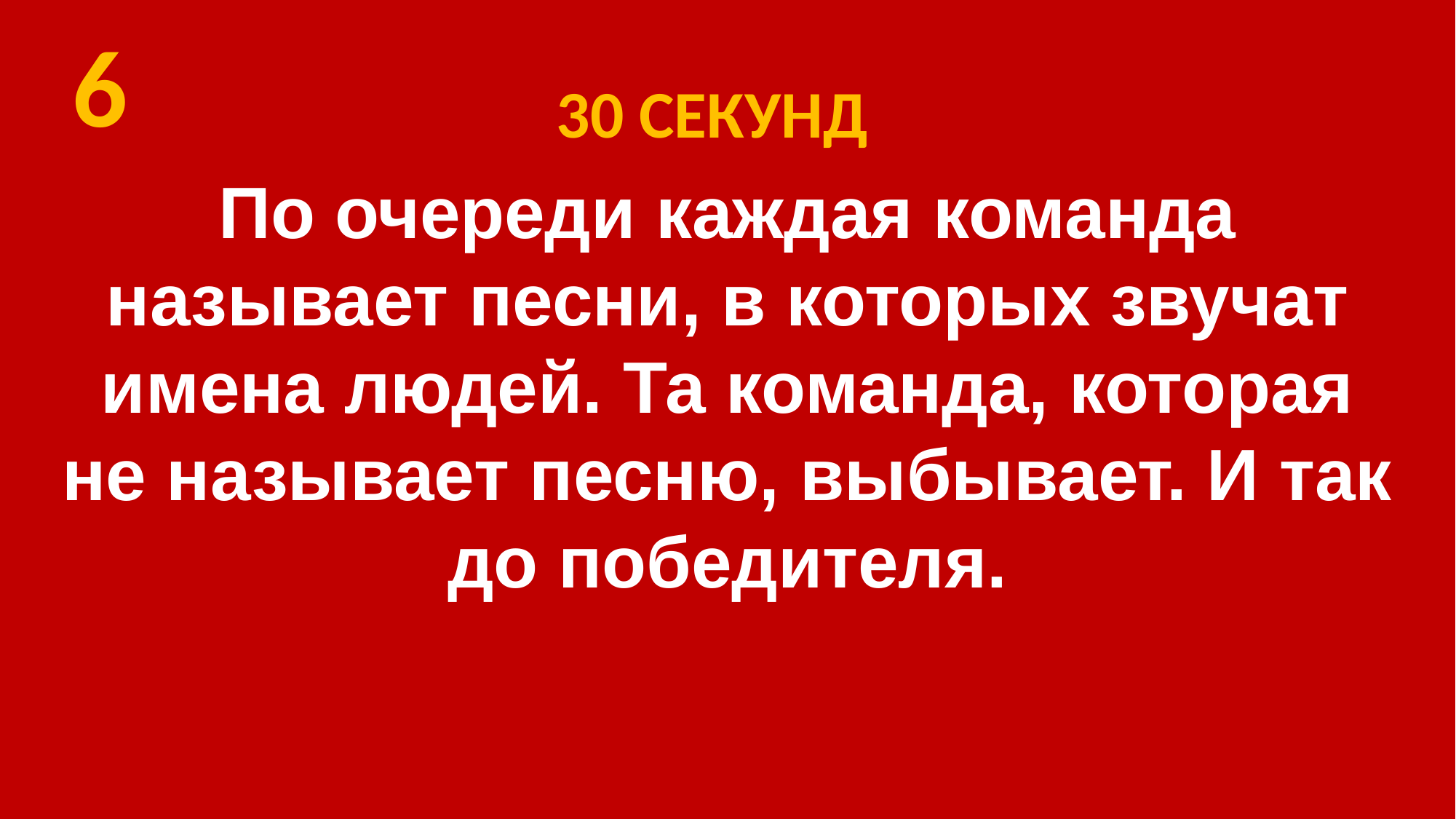

6
30 СЕКУНД
По очереди каждая команда называет песни, в которых звучат имена людей. Та команда, которая не называет песню, выбывает. И так до победителя.